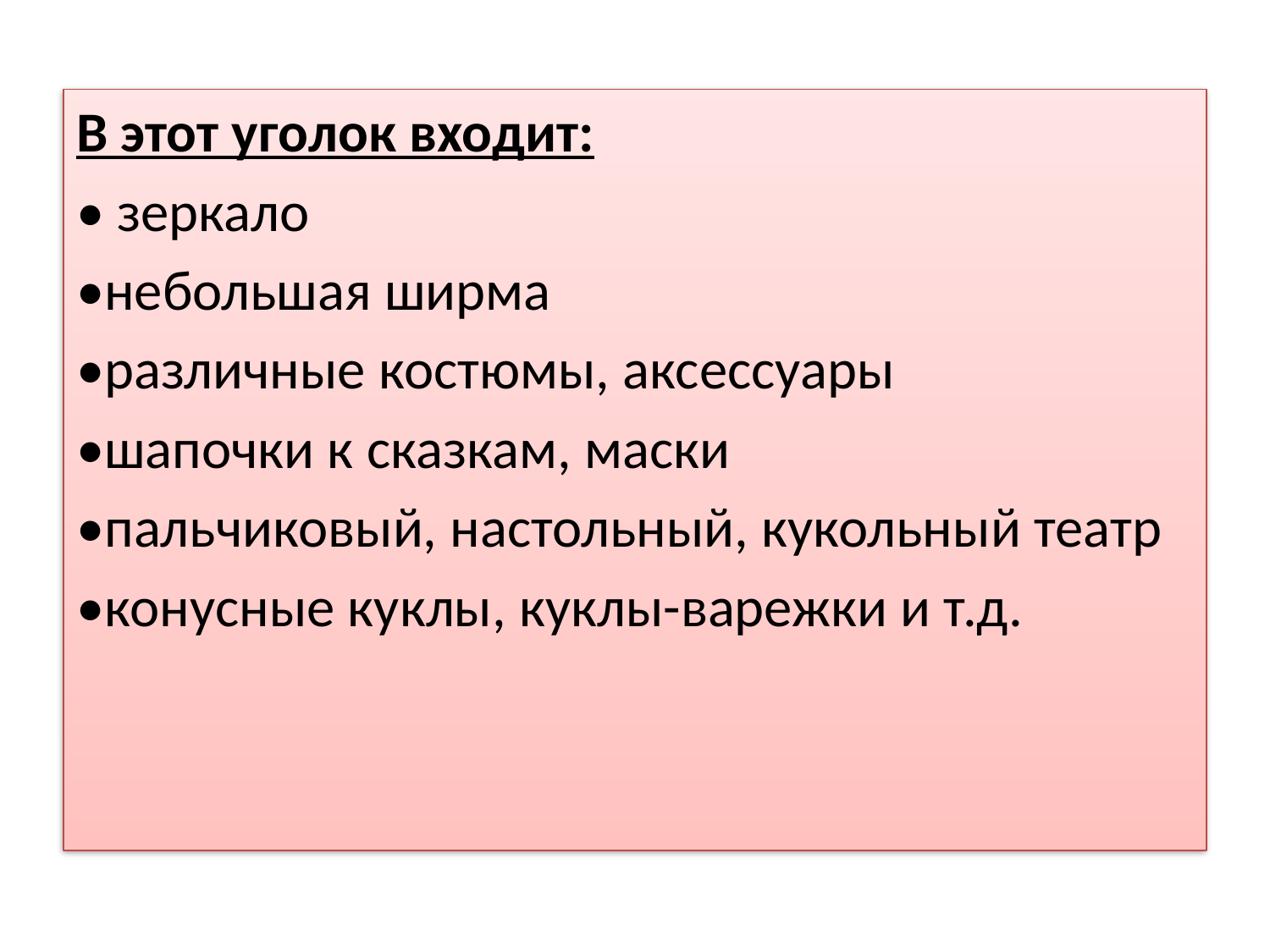

В этот уголок входит:
• зеркало
•небольшая ширма
•различные костюмы, аксессуары
•шапочки к сказкам, маски
•пальчиковый, настольный, кукольный театр
•конусные куклы, куклы-варежки и т.д.